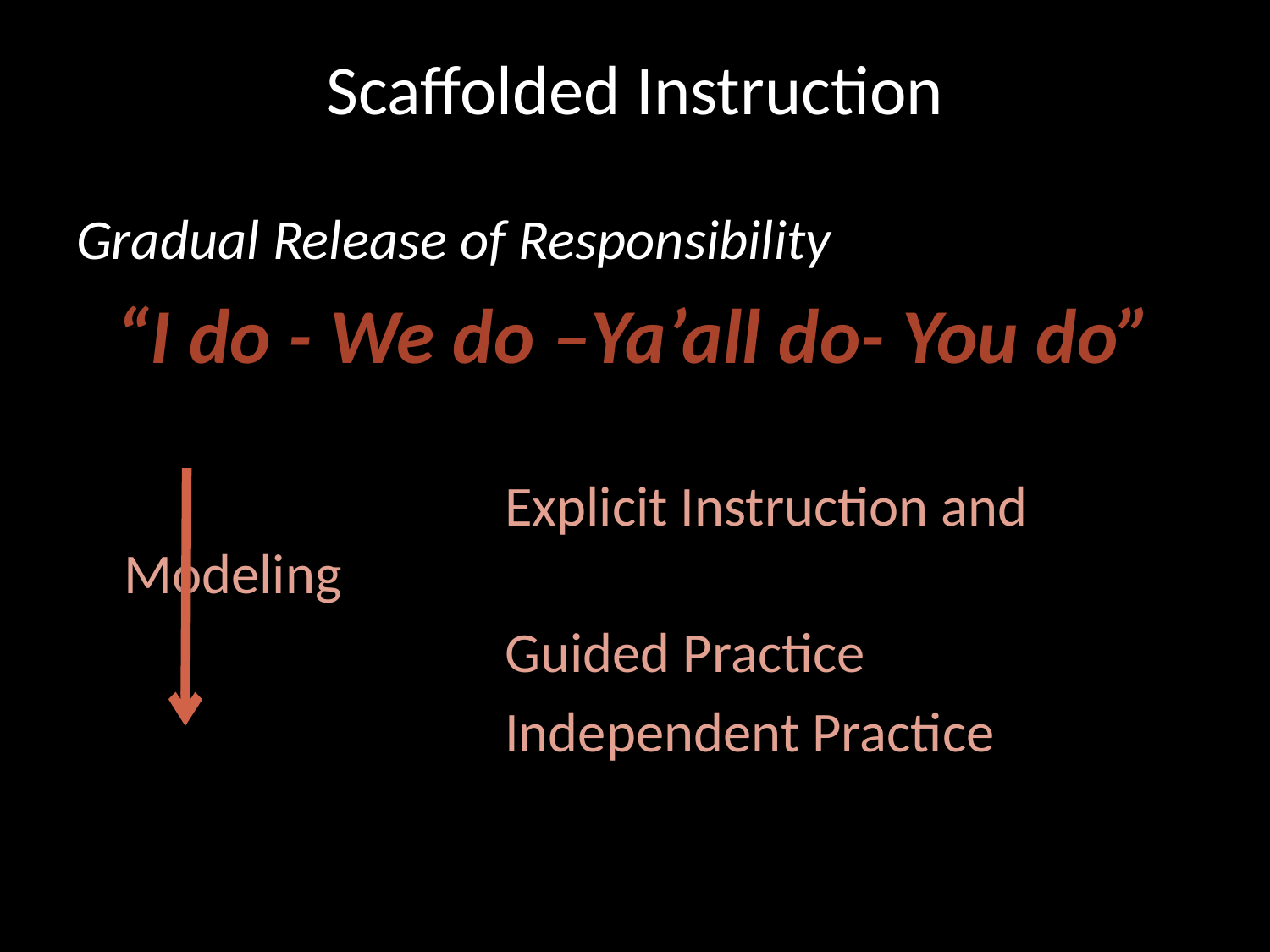

# Scaffolded Instruction
Gradual Release of Responsibility
“I do - We do –Ya’all do- You do”

				Explicit Instruction and Modeling
				Guided Practice
				Independent Practice